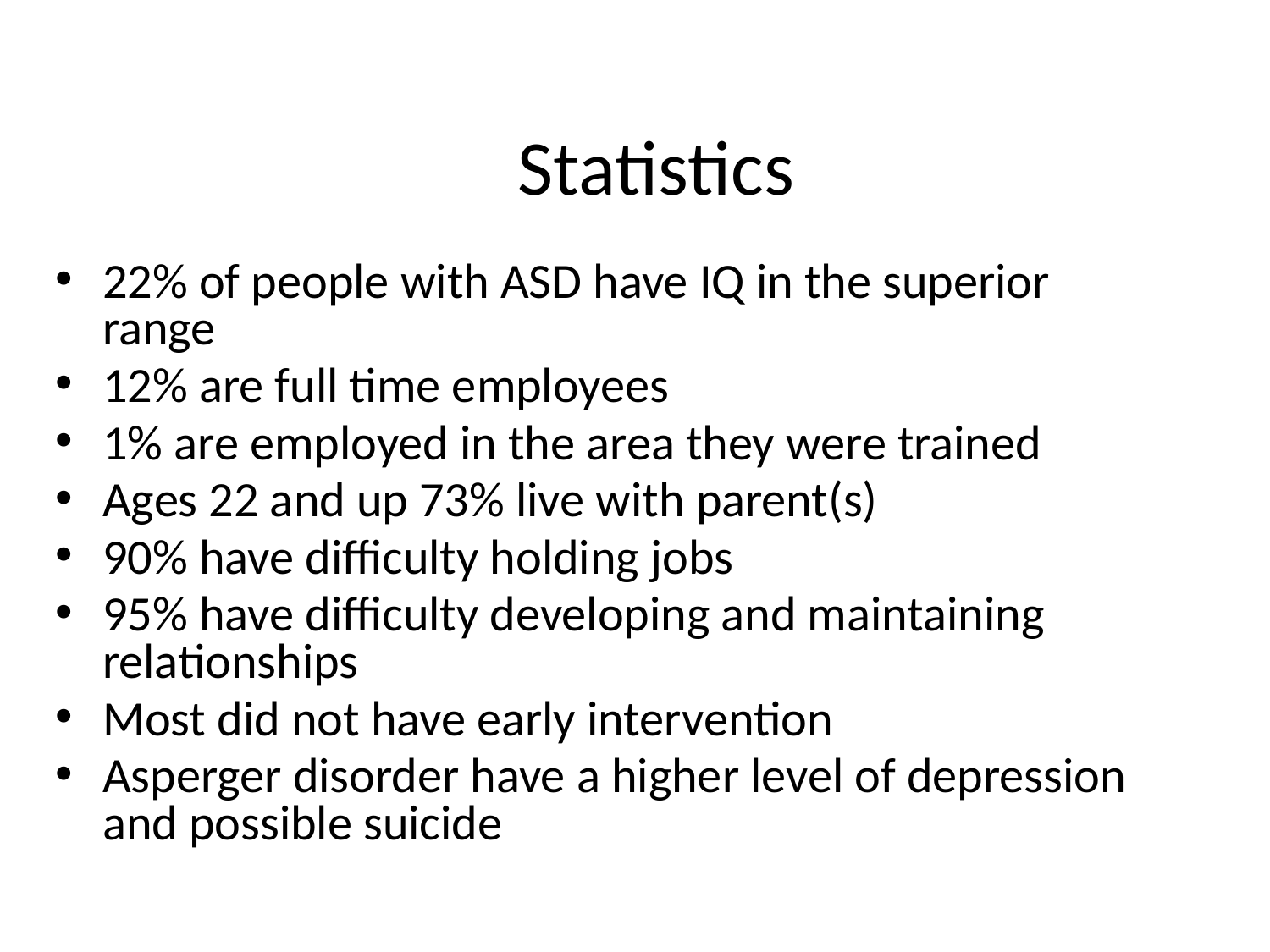

# Statistics
22% of people with ASD have IQ in the superior range
12% are full time employees
1% are employed in the area they were trained
Ages 22 and up 73% live with parent(s)
90% have difficulty holding jobs
95% have difficulty developing and maintaining relationships
Most did not have early intervention
Asperger disorder have a higher level of depression and possible suicide